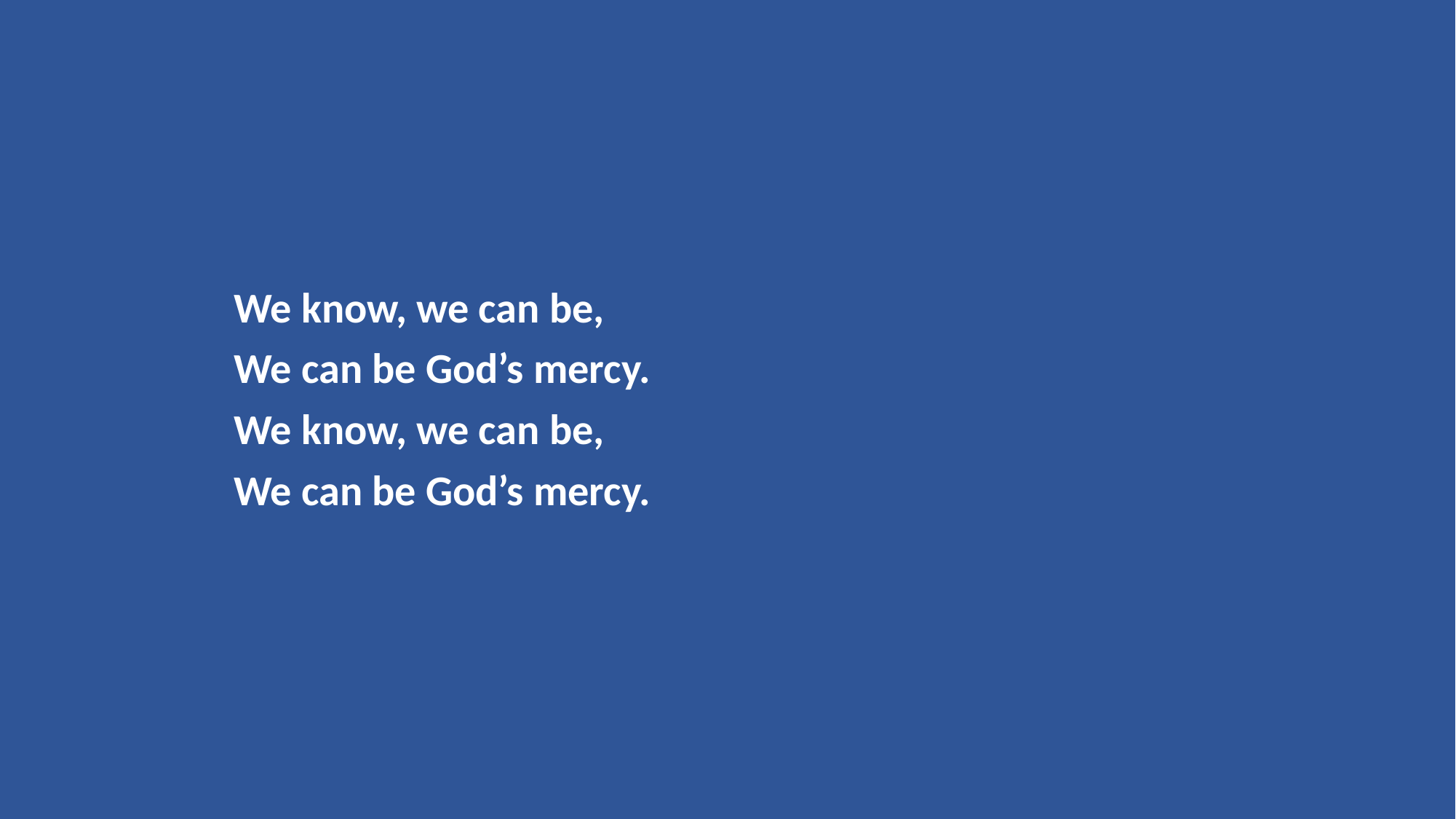

We know, we can be,
We can be God’s mercy.
We know, we can be,
We can be God’s mercy.